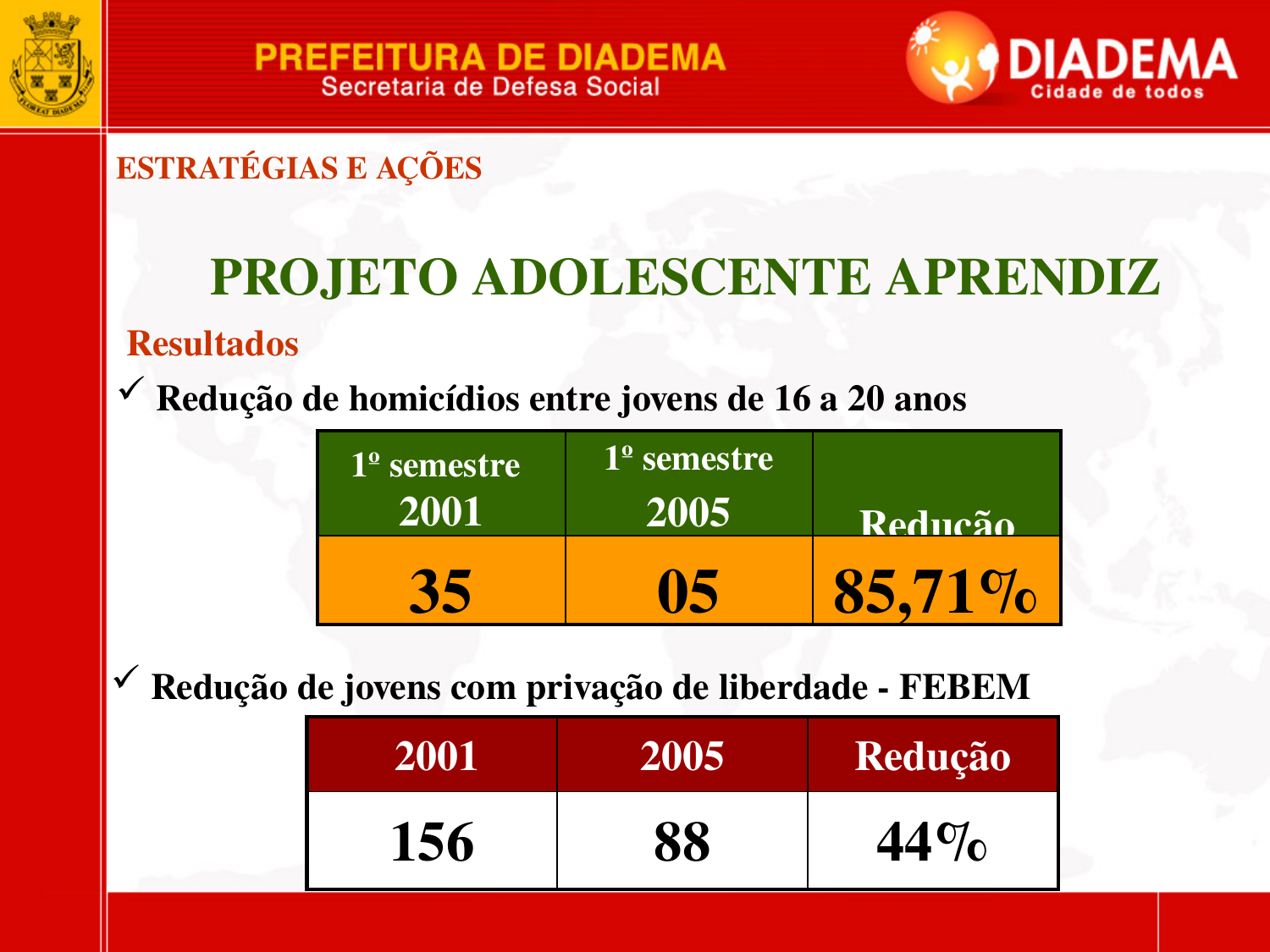

#
ESTRATÉGIAS E AÇÕES

PROJETO ADOLESCENTE APRENDIZ
 Resultados
 Redução de homicídios entre jovens de 16 a 20 anos

| 1º semestre 2001 | 1º semestre 2005 | Redução |
| --- | --- | --- |
| 35 | 05 | 85,71% |
 Redução de jovens com privação de liberdade - FEBEM

| 2001 | 2005 | Redução |
| --- | --- | --- |
| 156 | 88 | 44% |